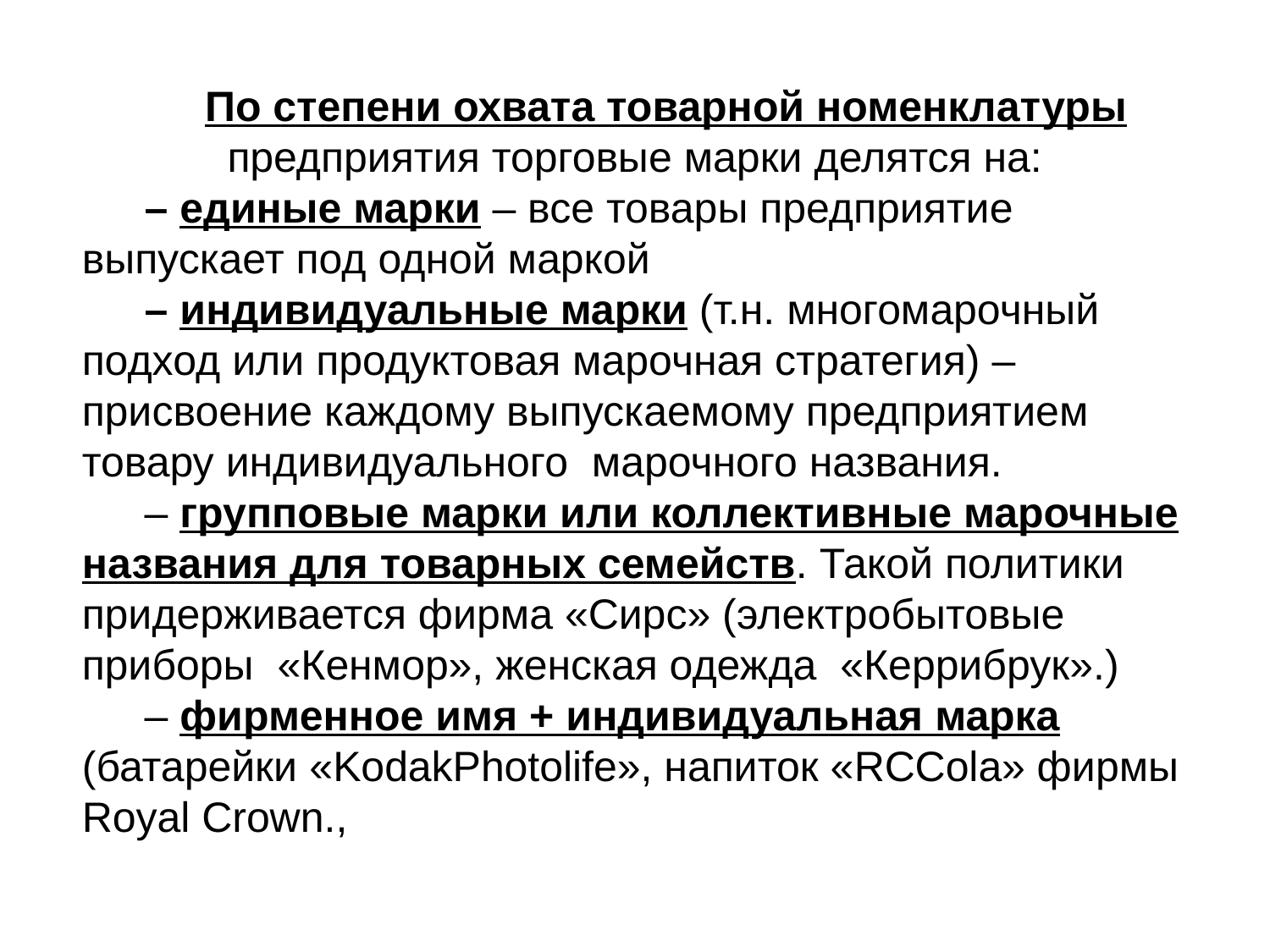

По степени охвата товарной номенклатуры предприятия торговые марки делятся на:
– единые марки – все товары предприятие выпускает под одной маркой
– индивидуальные марки (т.н. многомарочный подход или продуктовая марочная стратегия) – присвоение каждому выпускаемому предприятием товару индивидуального  марочного названия.
– групповые марки или коллективные марочные названия для товарных семейств. Такой политики придерживается фирма «Сирс» (электробытовые приборы  «Кенмор», женская одежда  «Керрибрук».)
– фирменное имя + индивидуальная марка (батарейки «KodakPhotolife», напиток «RCCola» фирмы Royal Crown.,